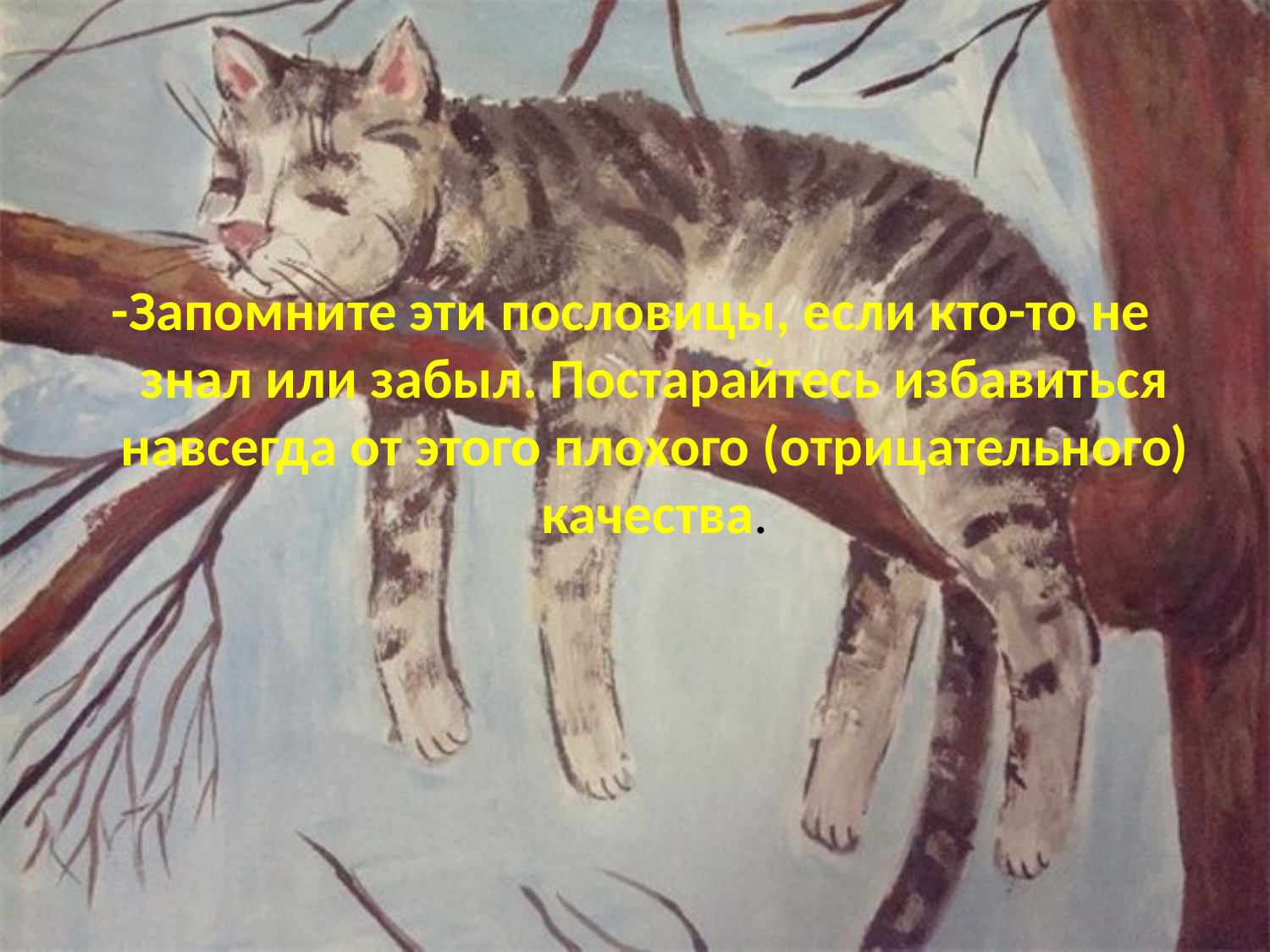

-Запомните эти пословицы, если кто-то не знал или забыл. Постарайтесь избавиться навсегда от этого плохого (отрицательного) качества.